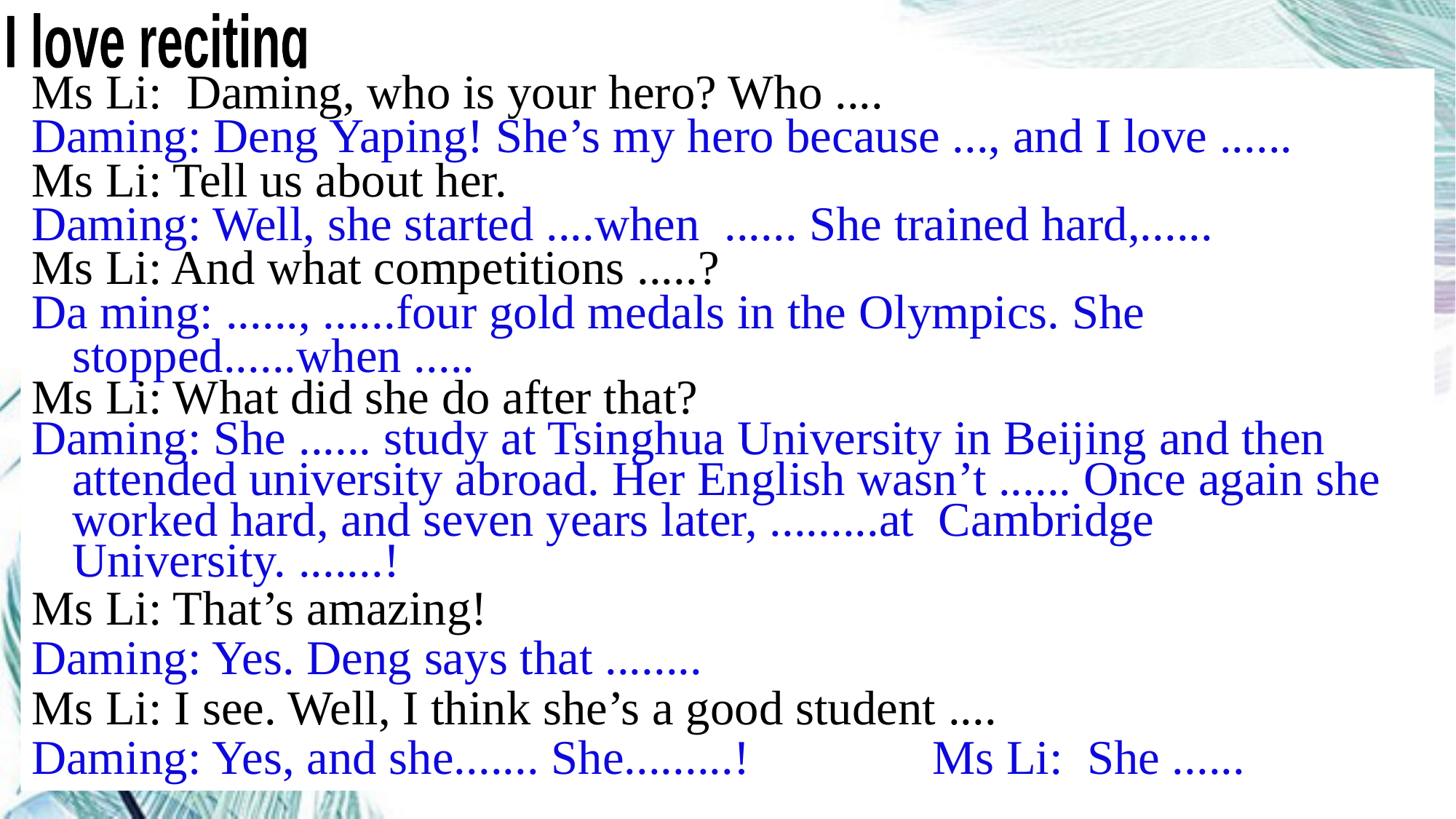

I love reciting
Ms Li:  Daming, who is your hero? Who ....
Daming: Deng Yaping! She’s my hero because ..., and I love ......
Ms Li: Tell us about her.
Daming: Well, she started ....when  ...... She trained hard,......
Ms Li: And what competitions .....?
Da ming: ......, ......four gold medals in the Olympics. She stopped......when .....
Ms Li: What did she do after that?
Daming: She ...... study at Tsinghua University in Beijing and then attended university abroad. Her English wasn’t ...... Once again she worked hard, and seven years later, .........at  Cambridge University. .......!
Ms Li: That’s amazing!
Daming: Yes. Deng says that ........
Ms Li: I see. Well, I think she’s a good student ....
Daming: Yes, and she....... She.........!               Ms Li:  She ......

.